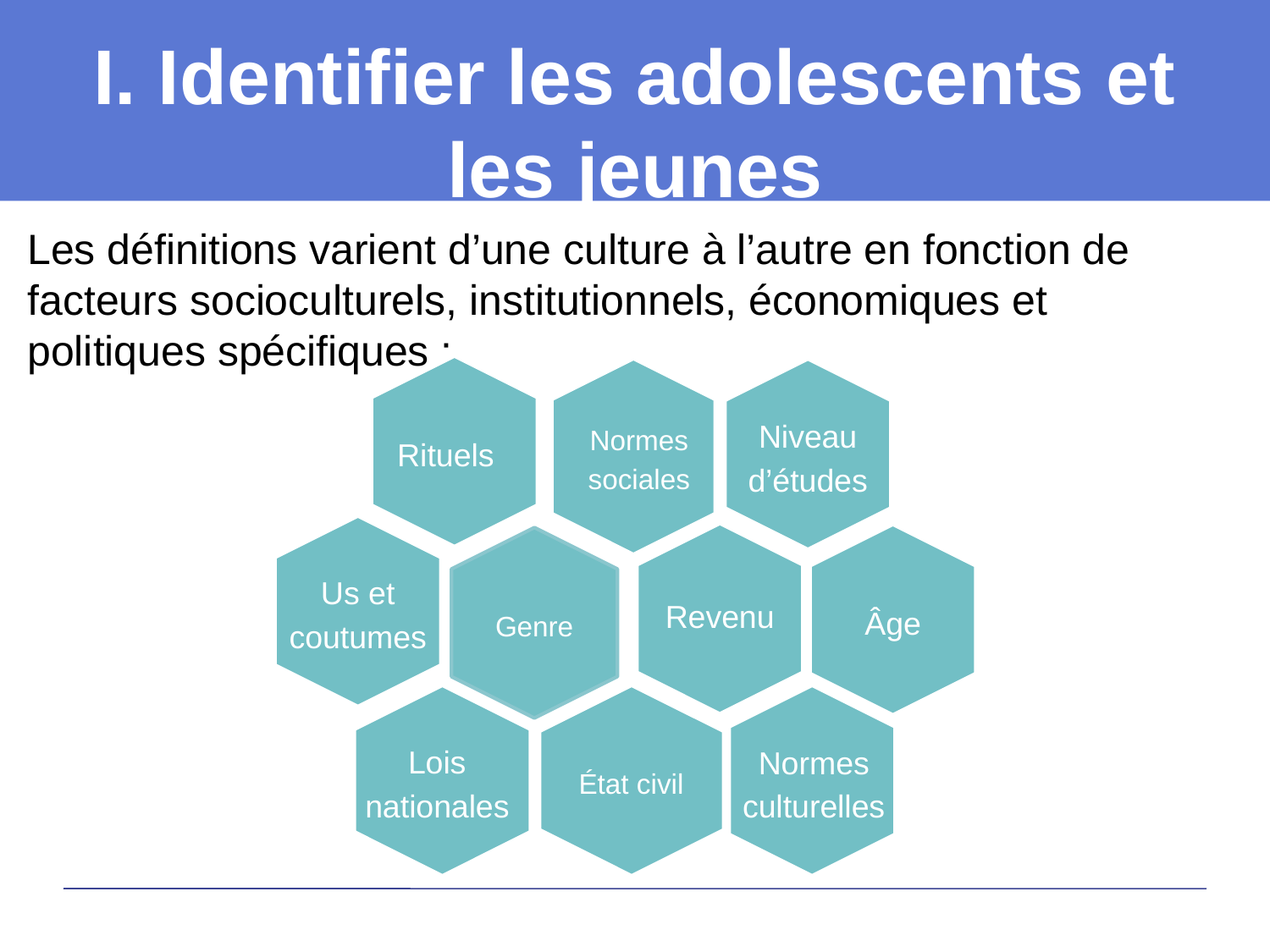

I. Identifier les adolescents et les jeunes
Les définitions varient d’une culture à l’autre en fonction de facteurs socioculturels, institutionnels, économiques et politiques spécifiques :

Rituels

Normes sociales

Niveau d’études

Us et coutumes

Revenu

Âge

Genre

Lois nationales

État civil

Normes culturelles